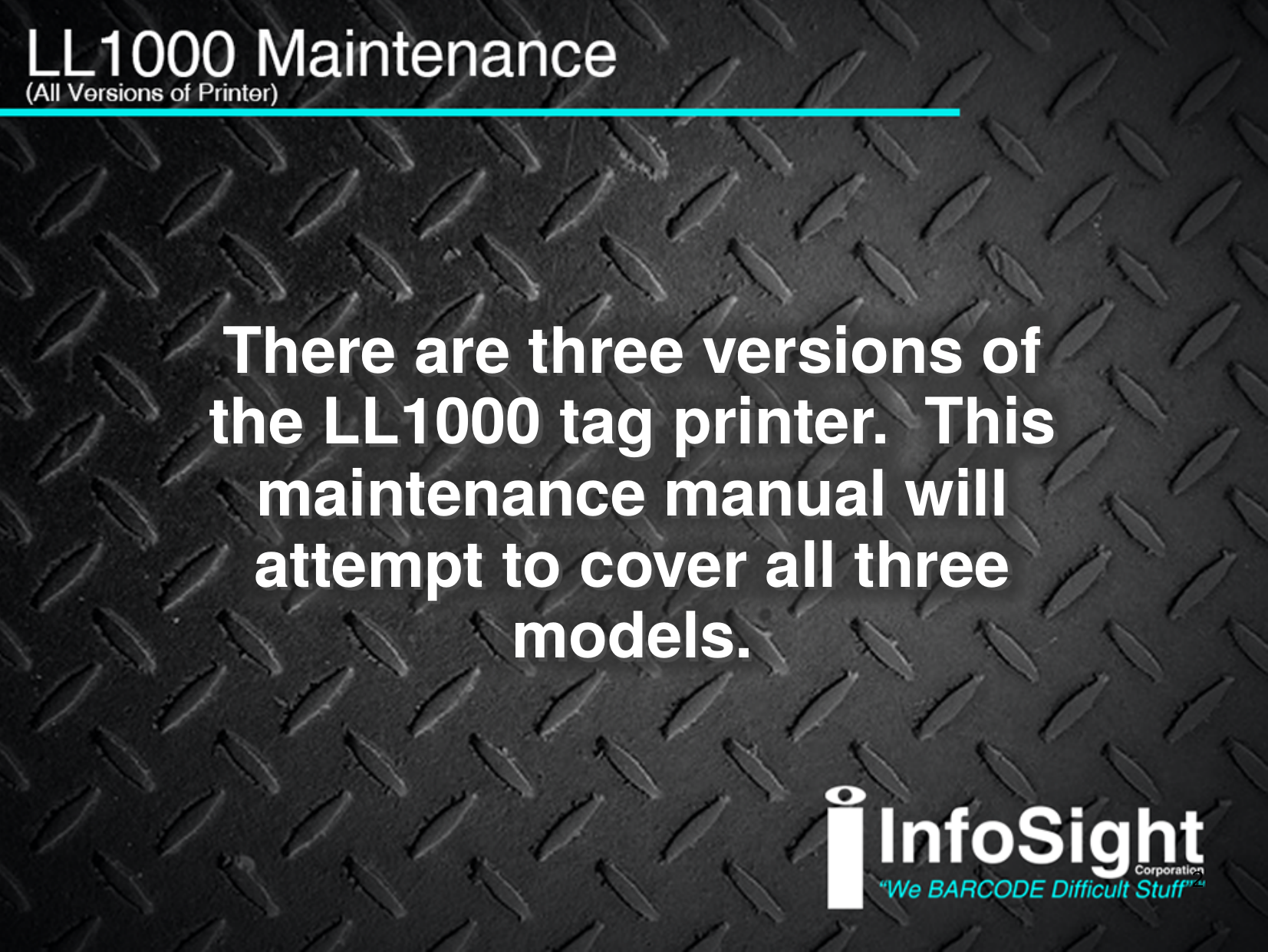

There are three versions of the LL1000 tag printer.  This maintenance manual will attempt to cover all three models.
2